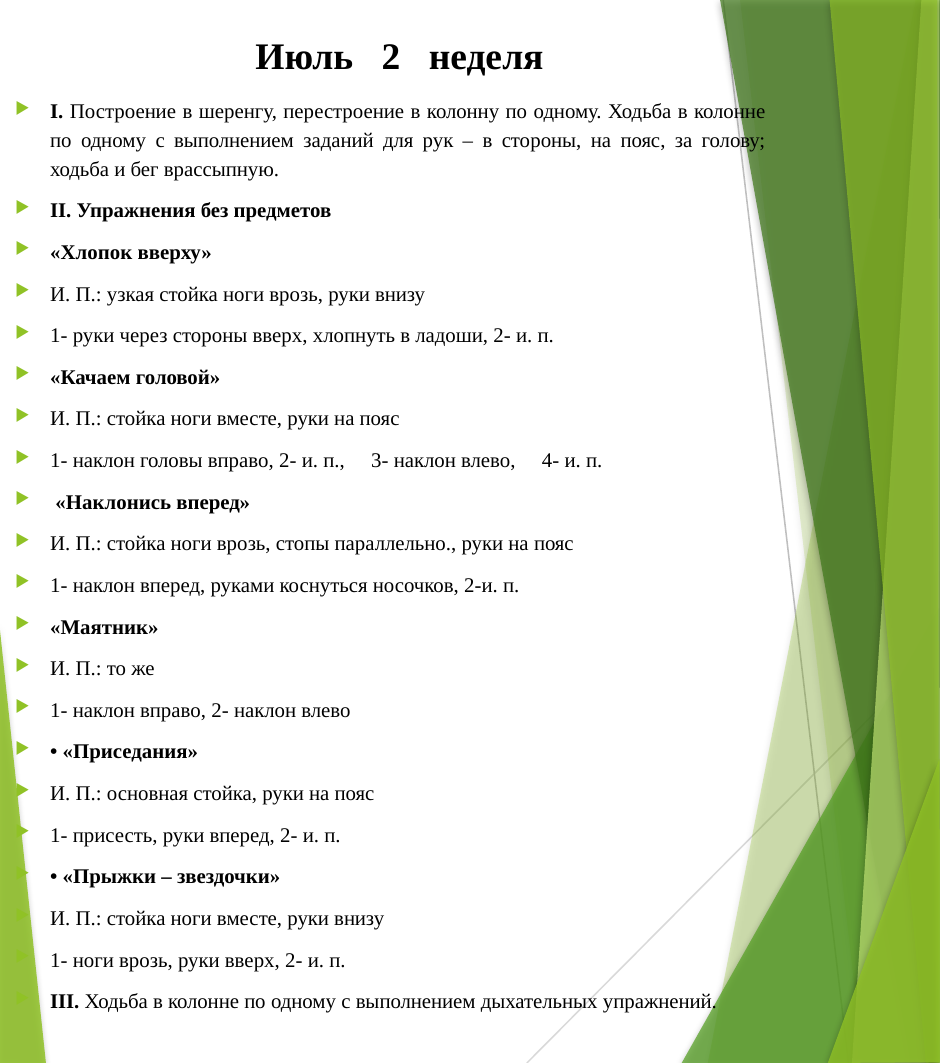

# Июль   2   неделя
I. Построение в шеренгу, перестроение в колонну по одному. Ходьба в колонне по одному с выполнением заданий для рук – в стороны, на пояс, за голову; ходьба и бег врассыпную.
II. Упражнения без предметов
«Хлопок вверху»
И. П.: узкая стойка ноги врозь, руки внизу
1- руки через стороны вверх, хлопнуть в ладоши, 2- и. п.
«Качаем головой»
И. П.: стойка ноги вместе, руки на пояс
1- наклон головы вправо, 2- и. п.,     3- наклон влево,     4- и. п.
 «Наклонись вперед»
И. П.: стойка ноги врозь, стопы параллельно., руки на пояс
1- наклон вперед, руками коснуться носочков, 2-и. п.
«Маятник»
И. П.: то же
1- наклон вправо, 2- наклон влево
• «Приседания»
И. П.: основная стойка, руки на пояс
1- присесть, руки вперед, 2- и. п.
• «Прыжки – звездочки»
И. П.: стойка ноги вместе, руки внизу
1- ноги врозь, руки вверх, 2- и. п.
III. Ходьба в колонне по одному с выполнением дыхательных упражнений.